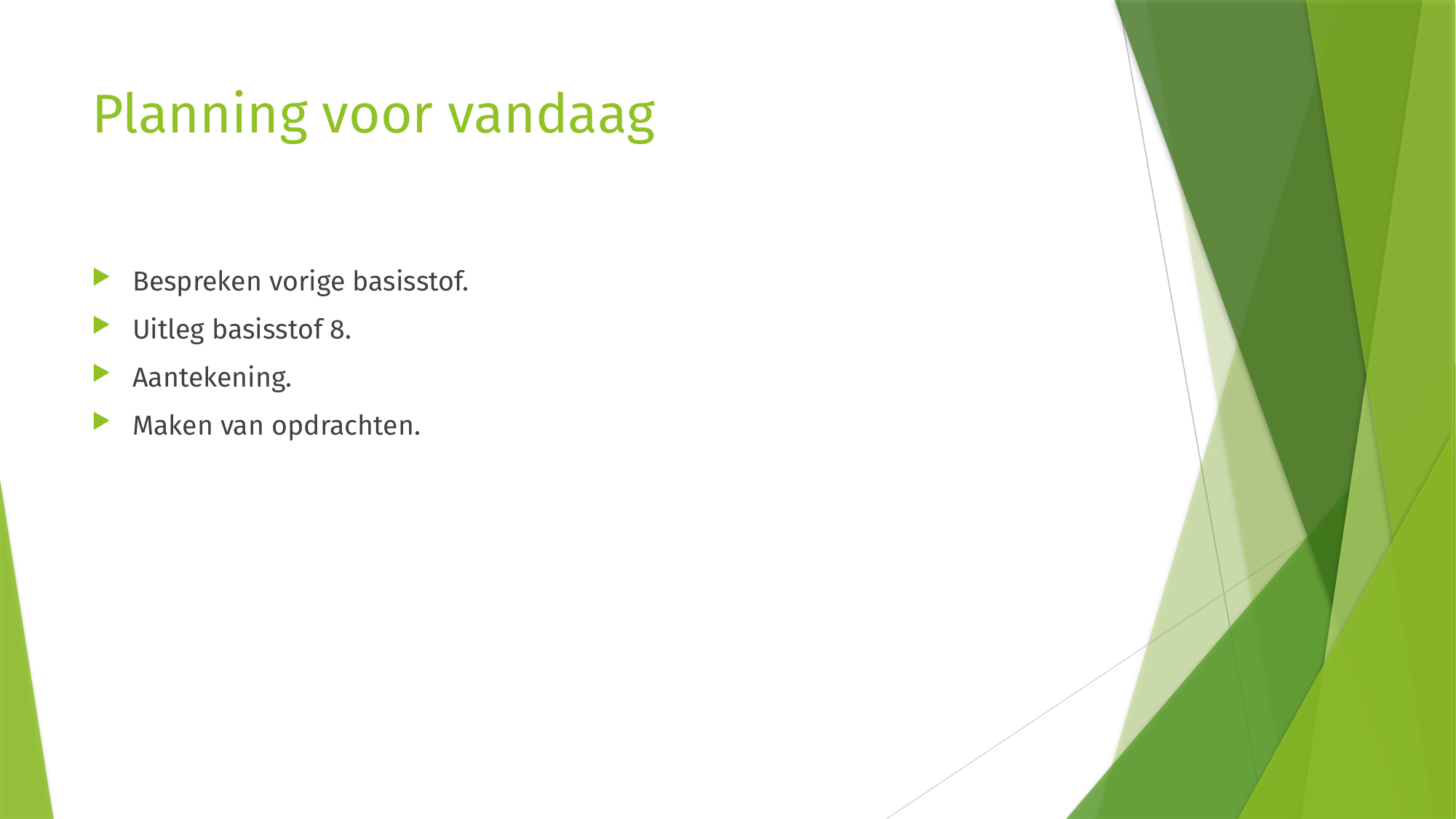

# Planning voor vandaag
Bespreken vorige basisstof.
Uitleg basisstof 8.
Aantekening.
Maken van opdrachten.